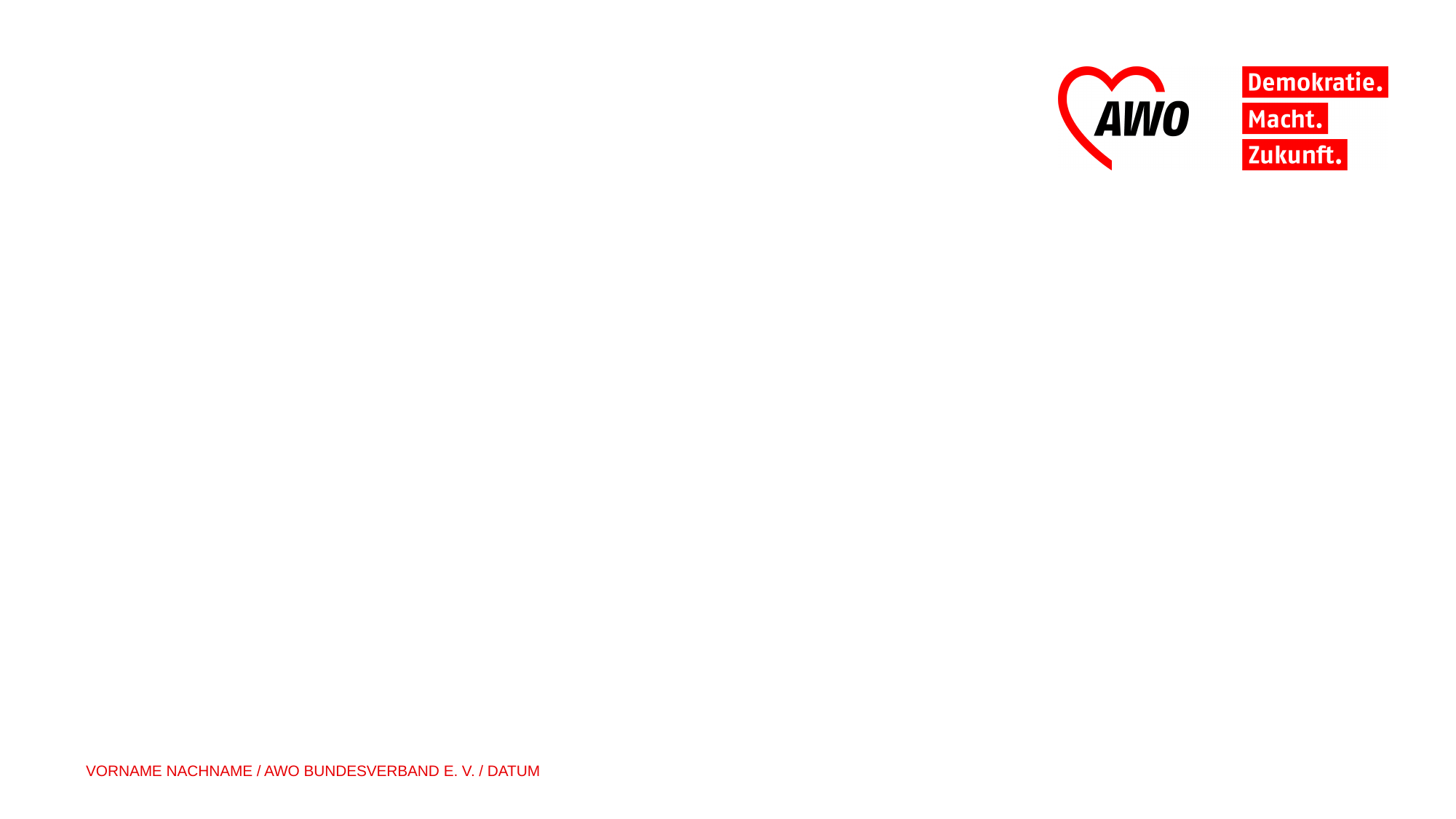

#

VORNAME NACHNAME / AWO BUNDESVERBAND E. V. / DATUM